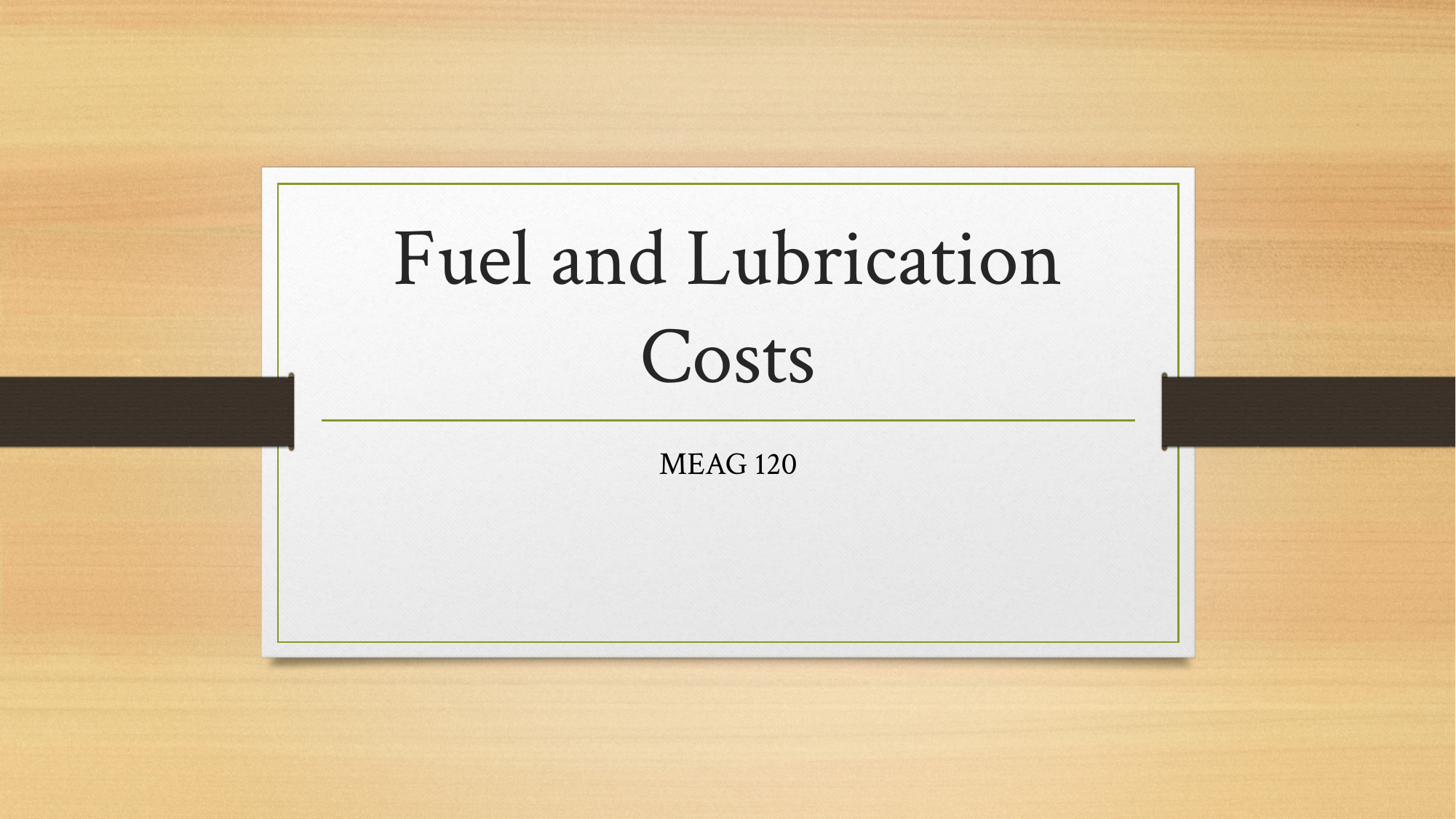

# Fuel and Lubrication Costs
MEAG 120